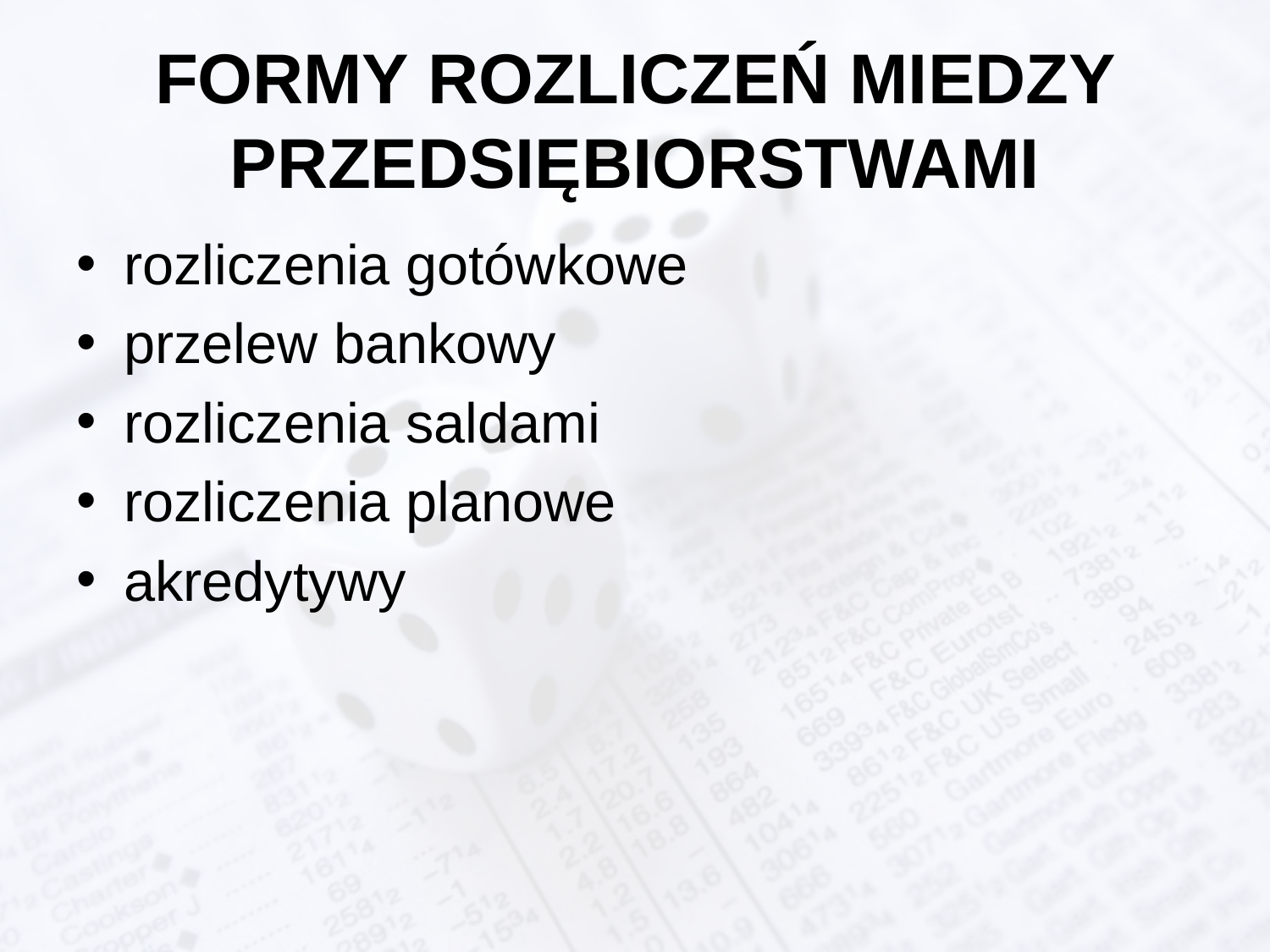

# FORMY ROZLICZEŃ MIEDZY PRZEDSIĘBIORSTWAMI
rozliczenia gotówkowe
przelew bankowy
rozliczenia saldami
rozliczenia planowe
akredytywy